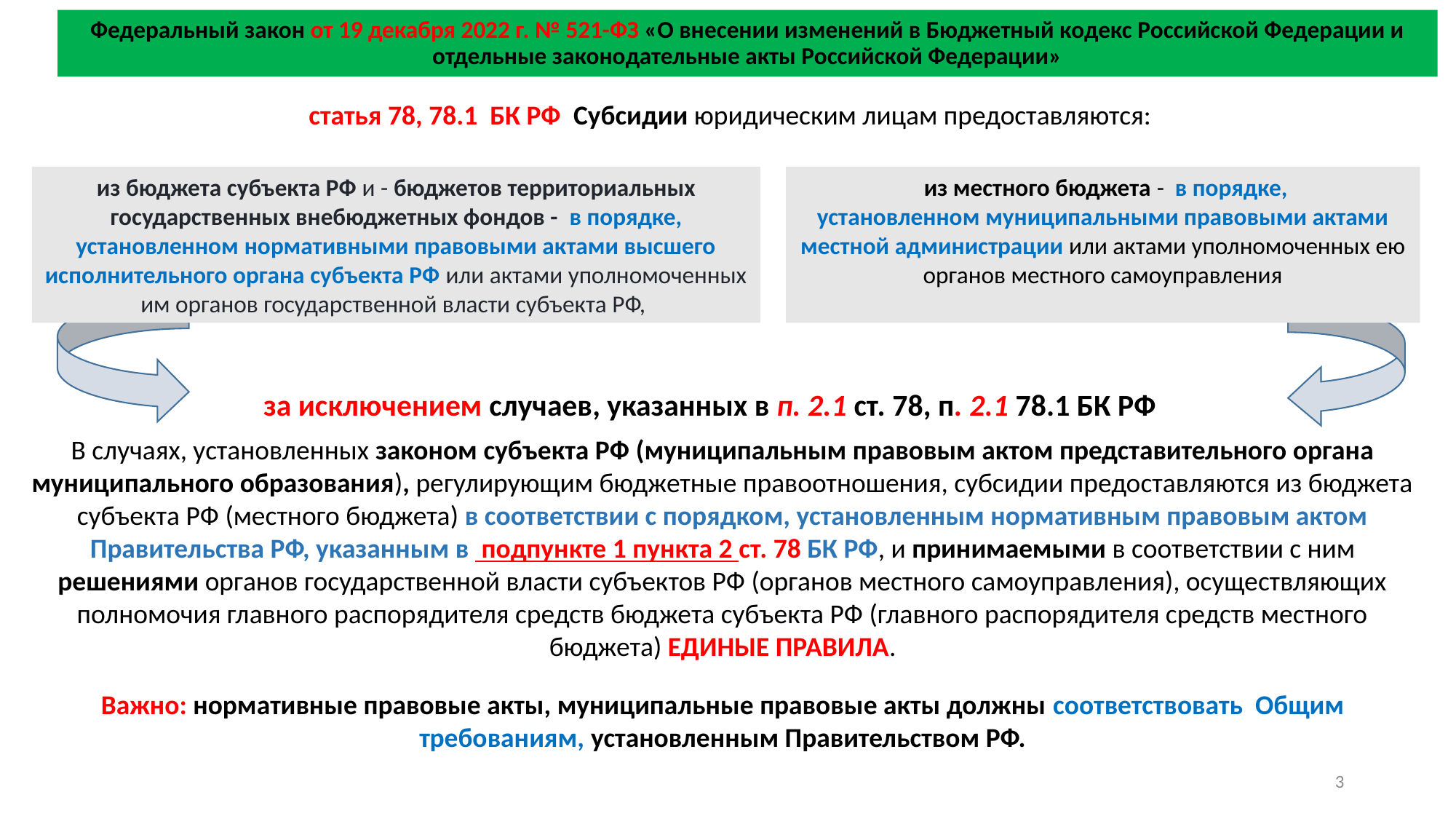

# Федеральный закон от 19 декабря 2022 г. № 521-ФЗ «О внесении изменений в Бюджетный кодекс Российской Федерации и отдельные законодательные акты Российской Федерации»
статья 78, 78.1  БК РФ  Субсидии юридическим лицам предоставляются:
из бюджета субъекта РФ и - бюджетов территориальных государственных внебюджетных фондов -  в порядке, установленном нормативными правовыми актами высшего исполнительного органа субъекта РФ или актами уполномоченных им органов государственной власти субъекта РФ,
 из местного бюджета -  в порядке, установленном муниципальными правовыми актами местной администрации или актами уполномоченных ею органов местного самоуправления

за исключением случаев, указанных в п. 2.1 ст. 78, п. 2.1 78.1 БК РФ
В случаях, установленных законом субъекта РФ (муниципальным правовым актом представительного органа муниципального образования), регулирующим бюджетные правоотношения, субсидии предоставляются из бюджета субъекта РФ (местного бюджета) в соответствии с порядком, установленным нормативным правовым актом Правительства РФ, указанным в  подпункте 1 пункта 2 ст. 78 БК РФ, и принимаемыми в соответствии с ним решениями органов государственной власти субъектов РФ (органов местного самоуправления), осуществляющих полномочия главного распорядителя средств бюджета субъекта РФ (главного распорядителя средств местного бюджета) ЕДИНЫЕ ПРАВИЛА.
Важно: нормативные правовые акты, муниципальные правовые акты должны соответствовать  Общим требованиям, установленным Правительством РФ.

3